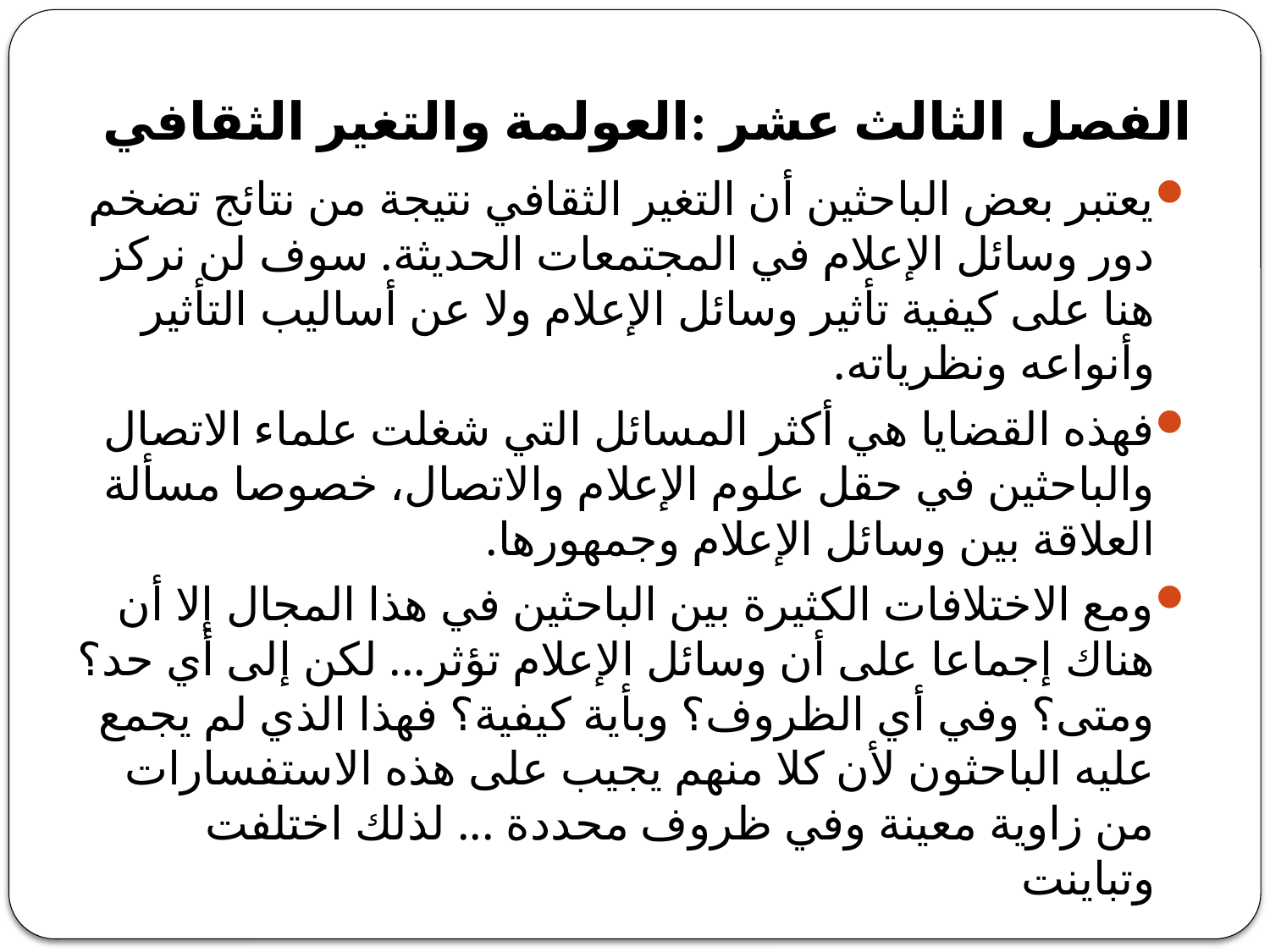

# الفصل الثالث عشر :العولمة والتغير الثقافي
يعتبر بعض الباحثين أن التغير الثقافي نتيجة من نتائج تضخم دور وسائل الإعلام في المجتمعات الحديثة. سوف لن نركز هنا على كيفية تأثير وسائل الإعلام ولا عن أساليب التأثير وأنواعه ونظرياته.
فهذه القضايا هي أكثر المسائل التي شغلت علماء الاتصال والباحثين في حقل علوم الإعلام والاتصال، خصوصا مسألة العلاقة بين وسائل الإعلام وجمهورها.
ومع الاختلافات الكثيرة بين الباحثين في هذا المجال إلا أن هناك إجماعا على أن وسائل الإعلام تؤثر... لكن إلى أي حد؟ ومتى؟ وفي أي الظروف؟ وبأية كيفية؟ فهذا الذي لم يجمع عليه الباحثون لأن كلا منهم يجيب على هذه الاستفسارات من زاوية معينة وفي ظروف محددة ... لذلك اختلفت وتباينت